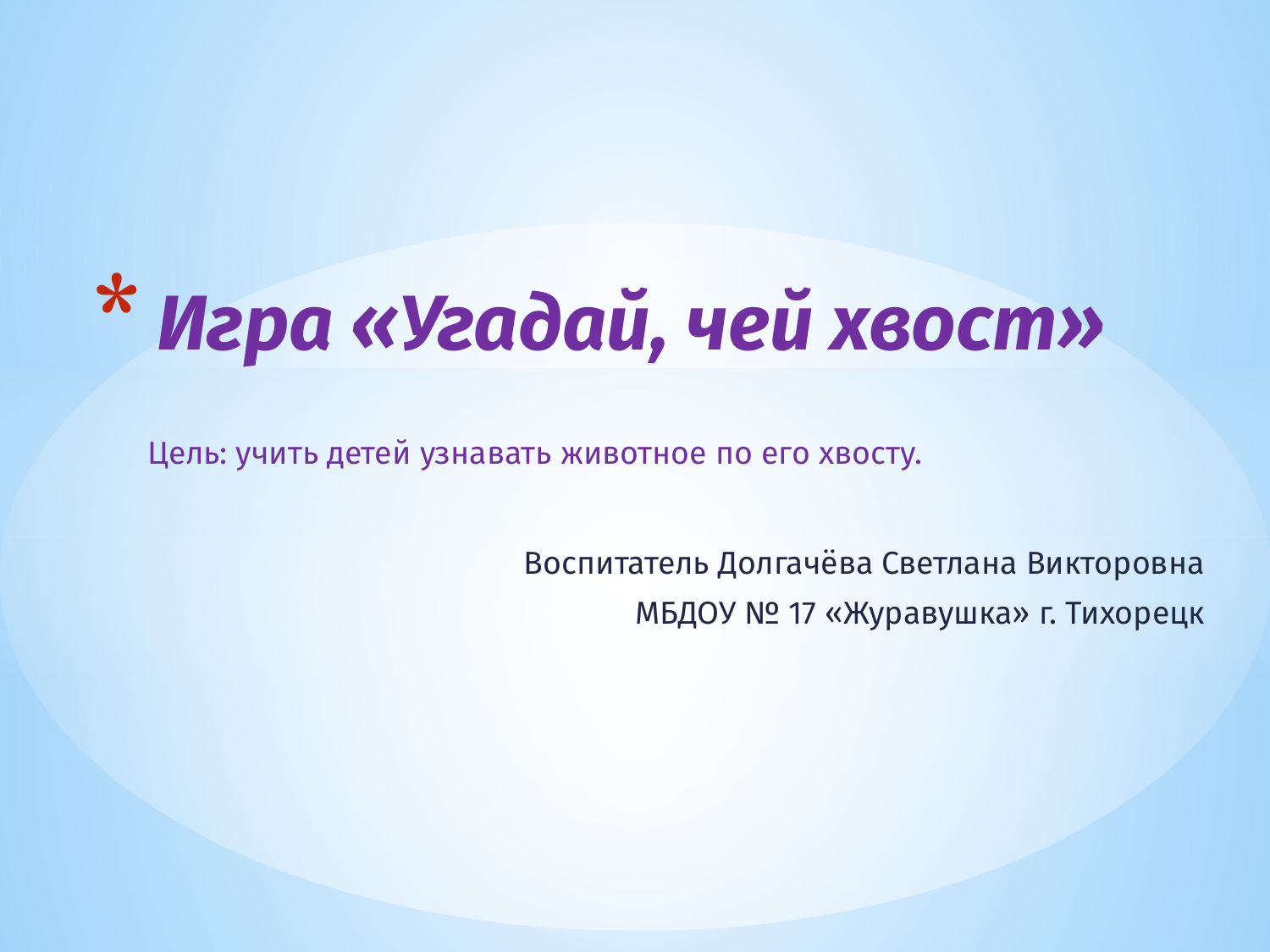

# Игра «Угадай, чей хвост»
Цель: учить детей узнавать животное по его хвосту.
Воспитатель Долгачёва Светлана Викторовна
МБДОУ № 17 «Журавушка» г. Тихорецк